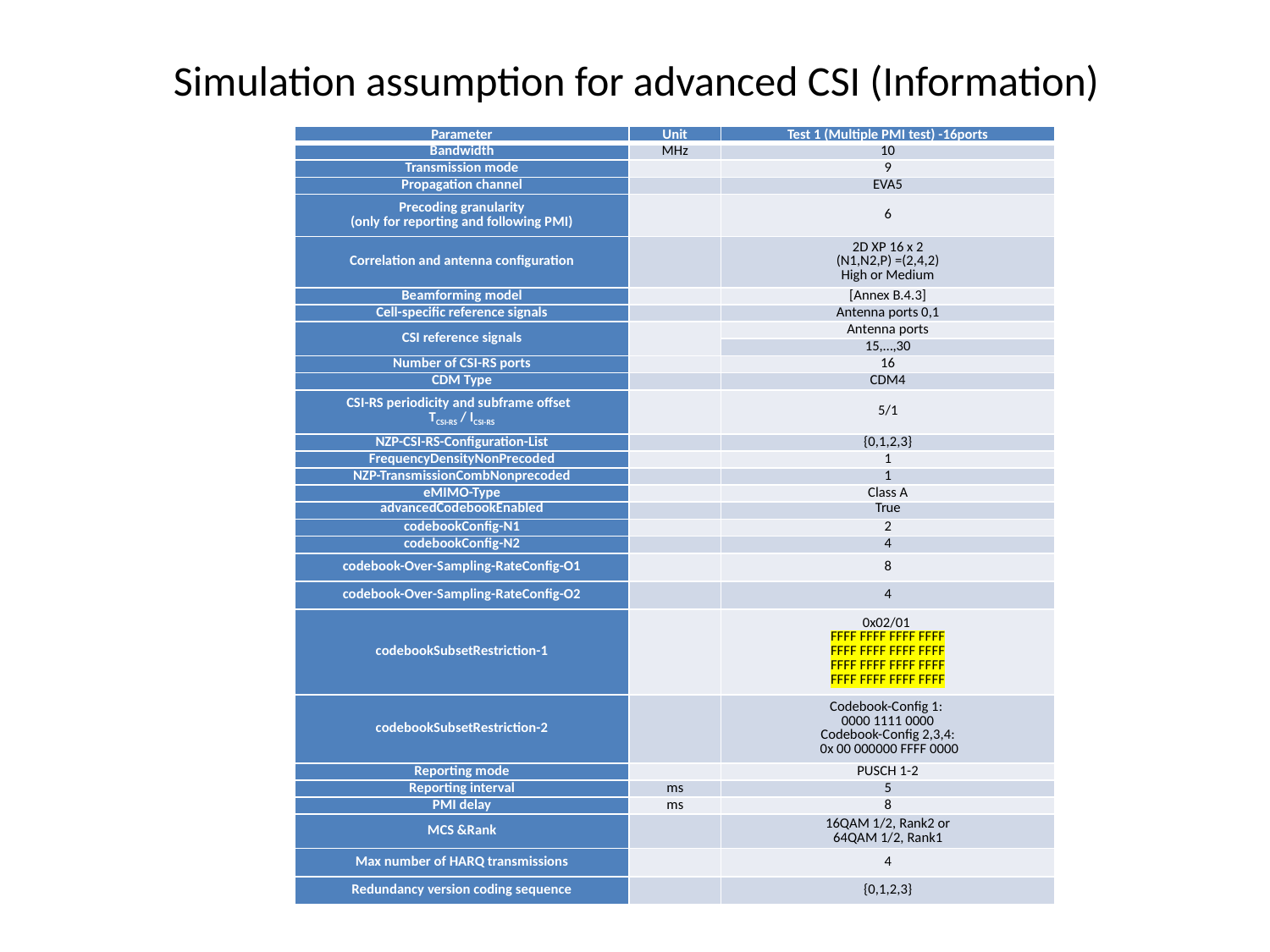

# Simulation assumption for advanced CSI (Information)
| Parameter | Unit | Test 1 (Multiple PMI test) -16ports |
| --- | --- | --- |
| Bandwidth | MHz | 10 |
| Transmission mode |  | 9 |
| Propagation channel |  | EVA5 |
| Precoding granularity (only for reporting and following PMI) |  | 6 |
| Correlation and antenna configuration |  | 2D XP 16 x 2 (N1,N2,P) =(2,4,2) High or Medium |
| Beamforming model |  | [Annex B.4.3] |
| Cell-specific reference signals |  | Antenna ports 0,1 |
| CSI reference signals |  | Antenna ports |
|  |  | 15,…,30 |
| Number of CSI-RS ports |  | 16 |
| CDM Type |  | CDM4 |
| CSI-RS periodicity and subframe offset TCSI-RS / ICSI-RS |  | 5/1 |
| NZP-CSI-RS-Configuration-List |  | {0,1,2,3} |
| FrequencyDensityNonPrecoded |  | 1 |
| NZP-TransmissionCombNonprecoded |  | 1 |
| eMIMO-Type |  | Class A |
| advancedCodebookEnabled |  | True |
| codebookConfig-N1 |  | 2 |
| codebookConfig-N2 |  | 4 |
| codebook-Over-Sampling-RateConfig-O1 |  | 8 |
| codebook-Over-Sampling-RateConfig-O2 |  | 4 |
| codebookSubsetRestriction-1 |  | 0x02/01 FFFF FFFF FFFF FFFF FFFF FFFF FFFF FFFF FFFF FFFF FFFF FFFF FFFF FFFF FFFF FFFF |
| codebookSubsetRestriction-2 |  | Codebook-Config 1: 0000 1111 0000 Codebook-Config 2,3,4: 0x 00 000000 FFFF 0000 |
| Reporting mode |  | PUSCH 1-2 |
| Reporting interval | ms | 5 |
| PMI delay | ms | 8 |
| MCS &Rank |  | 16QAM 1/2, Rank2 or 64QAM 1/2, Rank1 |
| Max number of HARQ transmissions |  | 4 |
| Redundancy version coding sequence |  | {0,1,2,3} |